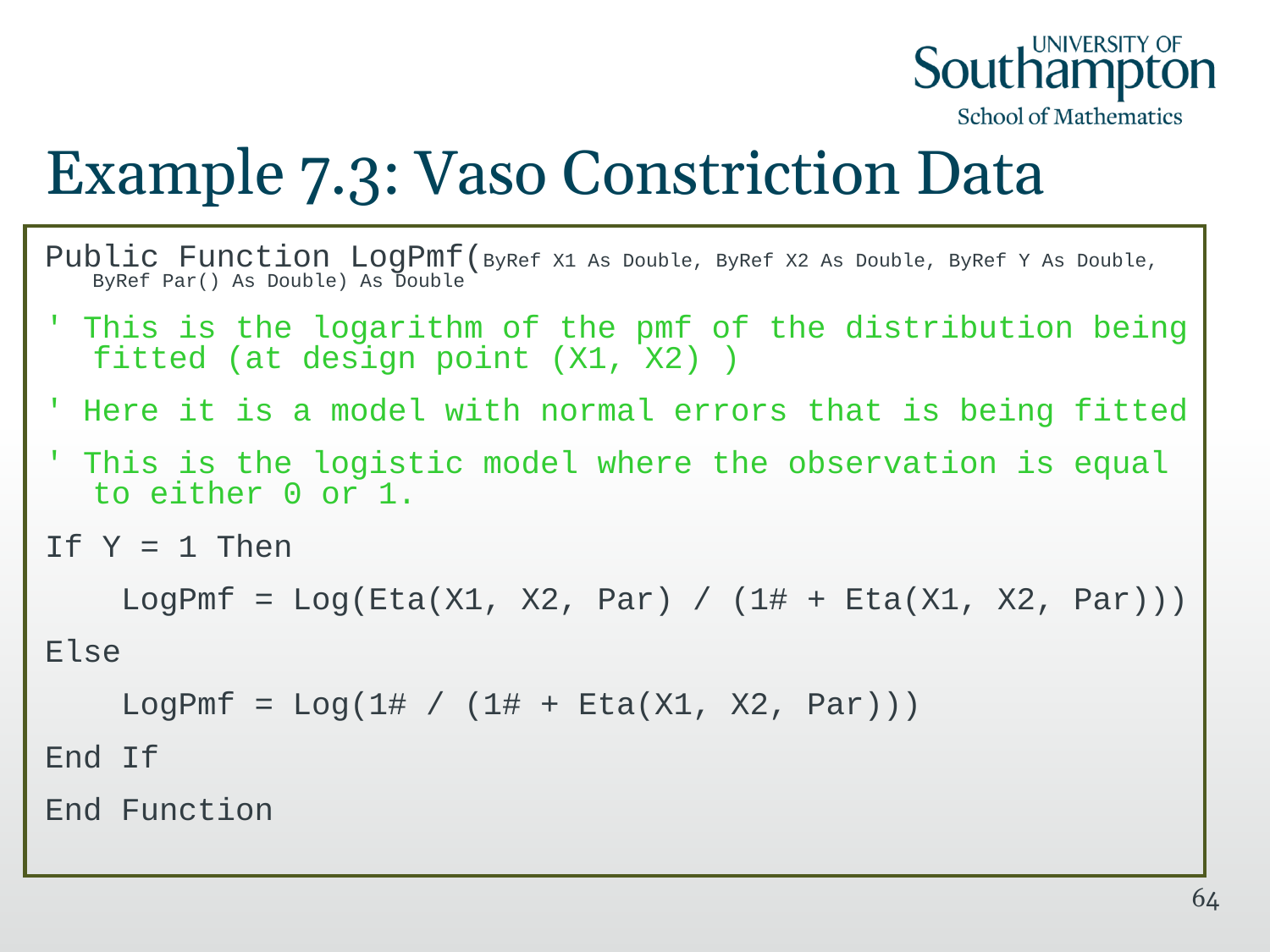

# Example 7.3: Vaso Constriction Data

Public Function LogPmf(ByRef X1 As Double, ByRef X2 As Double, ByRef Y As Double, ByRef Par() As Double) As Double
' This is the logarithm of the pmf of the distribution being fitted (at design point (X1, X2) )
' Here it is a model with normal errors that is being fitted
' This is the logistic model where the observation is equal to either 0 or 1.
If Y = 1 Then
    LogPmf = Log(Eta(X1, X2, Par) / (1# + Eta(X1, X2, Par)))
Else
    LogPmf = Log(1# / (1# + Eta(X1, X2, Par)))
End If
End Function

64